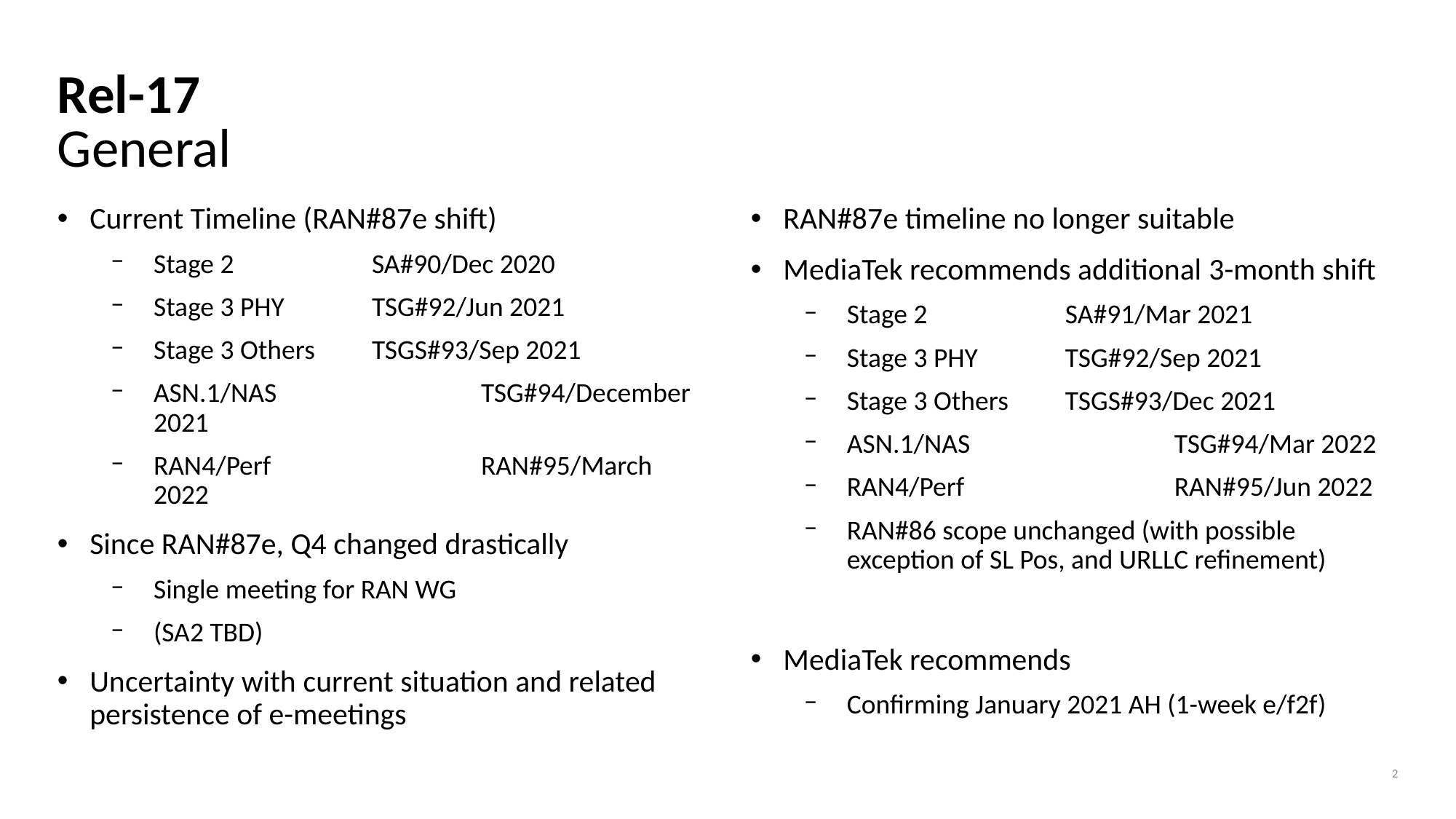

# Rel-17 General
RAN#87e timeline no longer suitable
MediaTek recommends additional 3-month shift
Stage 2		SA#91/Mar 2021
Stage 3 PHY	TSG#92/Sep 2021
Stage 3 Others	TSGS#93/Dec 2021
ASN.1/NAS		TSG#94/Mar 2022
RAN4/Perf		RAN#95/Jun 2022
RAN#86 scope unchanged (with possible exception of SL Pos, and URLLC refinement)

MediaTek recommends
Confirming January 2021 AH (1-week e/f2f)
Current Timeline (RAN#87e shift)
Stage 2		SA#90/Dec 2020
Stage 3 PHY	TSG#92/Jun 2021
Stage 3 Others	TSGS#93/Sep 2021
ASN.1/NAS		TSG#94/December 2021
RAN4/Perf		RAN#95/March 2022
Since RAN#87e, Q4 changed drastically
Single meeting for RAN WG
(SA2 TBD)
Uncertainty with current situation and related persistence of e-meetings
2